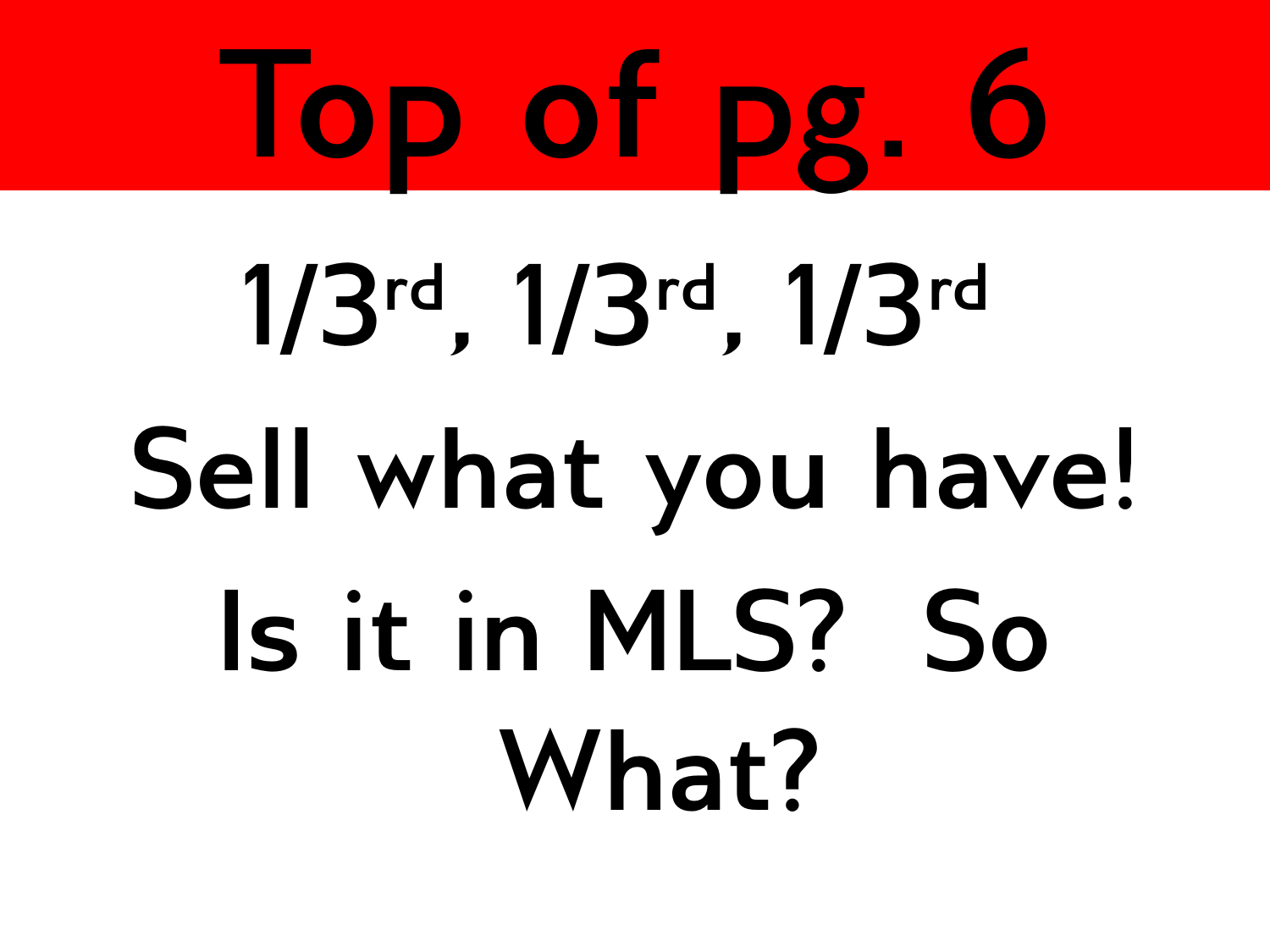

# Top of pg. 6
1/3rd, 1/3rd, 1/3rd
Sell what you have!
Is it in MLS?  So What?